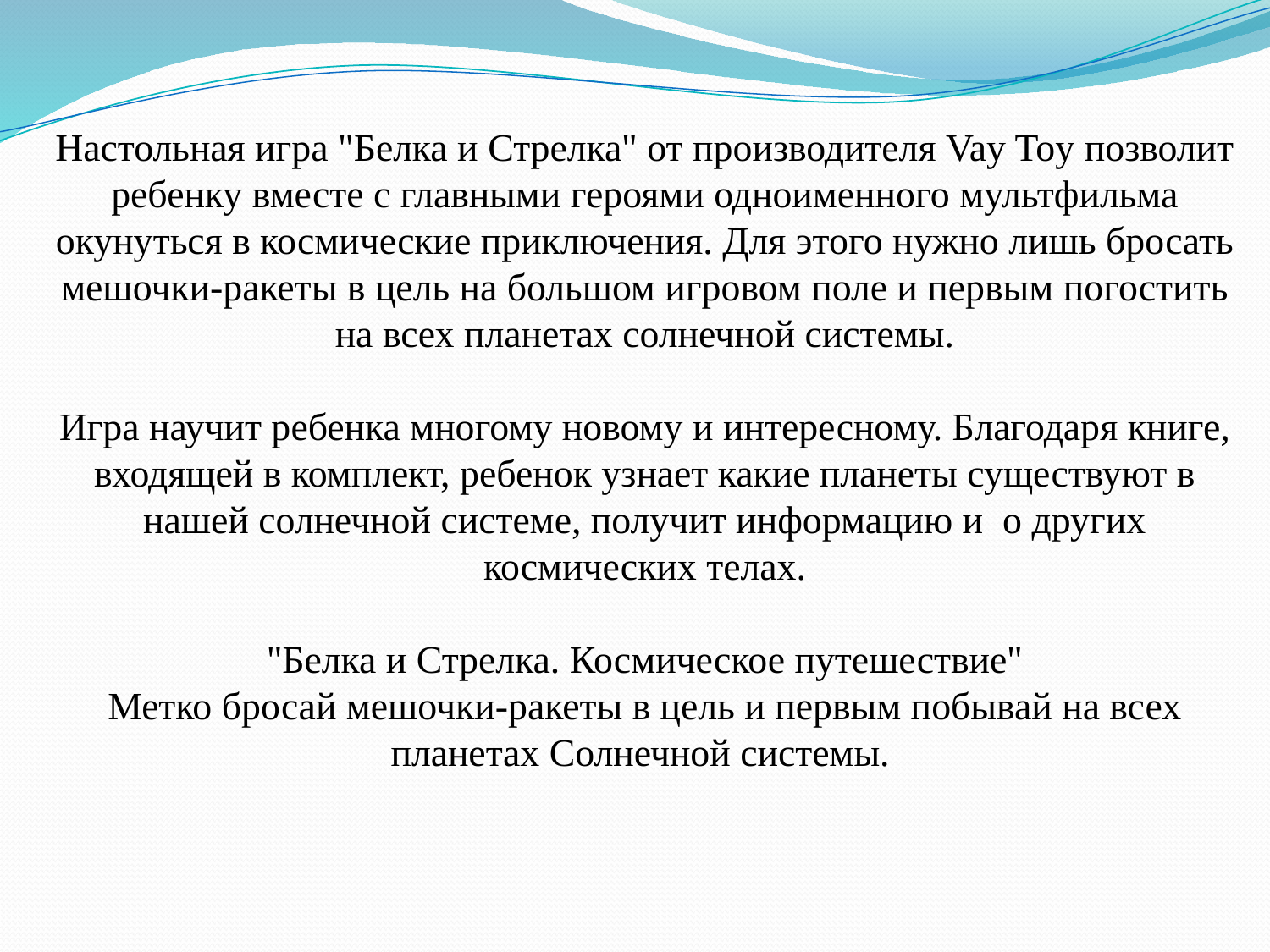

Настольная игра "Белка и Стрелка" от производителя Vay Toy позволит ребенку вместе с главными героями одноименного мультфильма окунуться в космические приключения. Для этого нужно лишь бросать мешочки-ракеты в цель на большом игровом поле и первым погостить на всех планетах солнечной системы.

Игра научит ребенка многому новому и интересному. Благодаря книге, входящей в комплект, ребенок узнает какие планеты существуют в нашей солнечной системе, получит информацию и  о других космических телах.

"Белка и Стрелка. Космическое путешествие"
Метко бросай мешочки-ракеты в цель и первым побывай на всех планетах Солнечной системы.